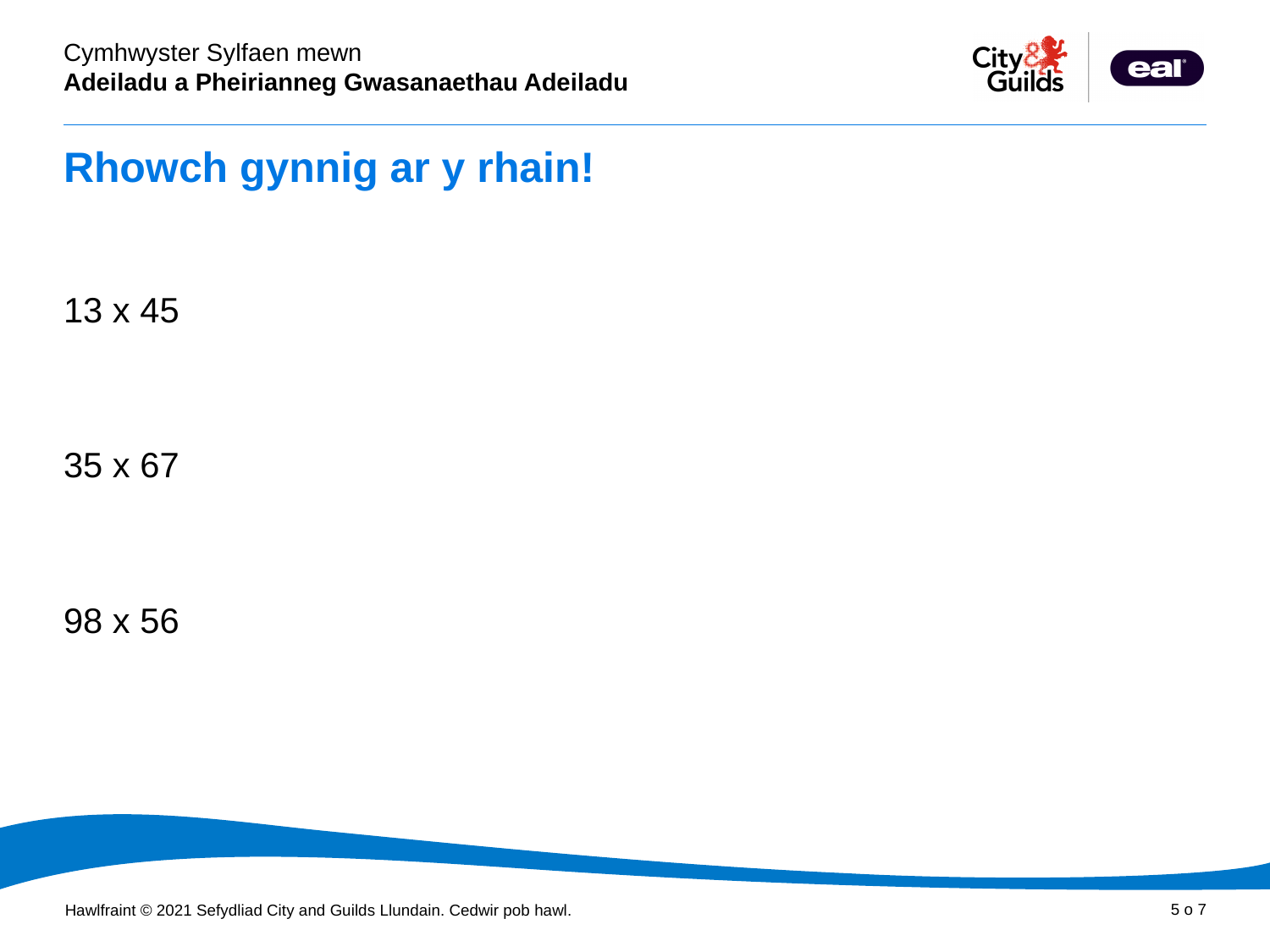

# Rhowch gynnig ar y rhain!

13 x 45

35 x 67

98 x 56